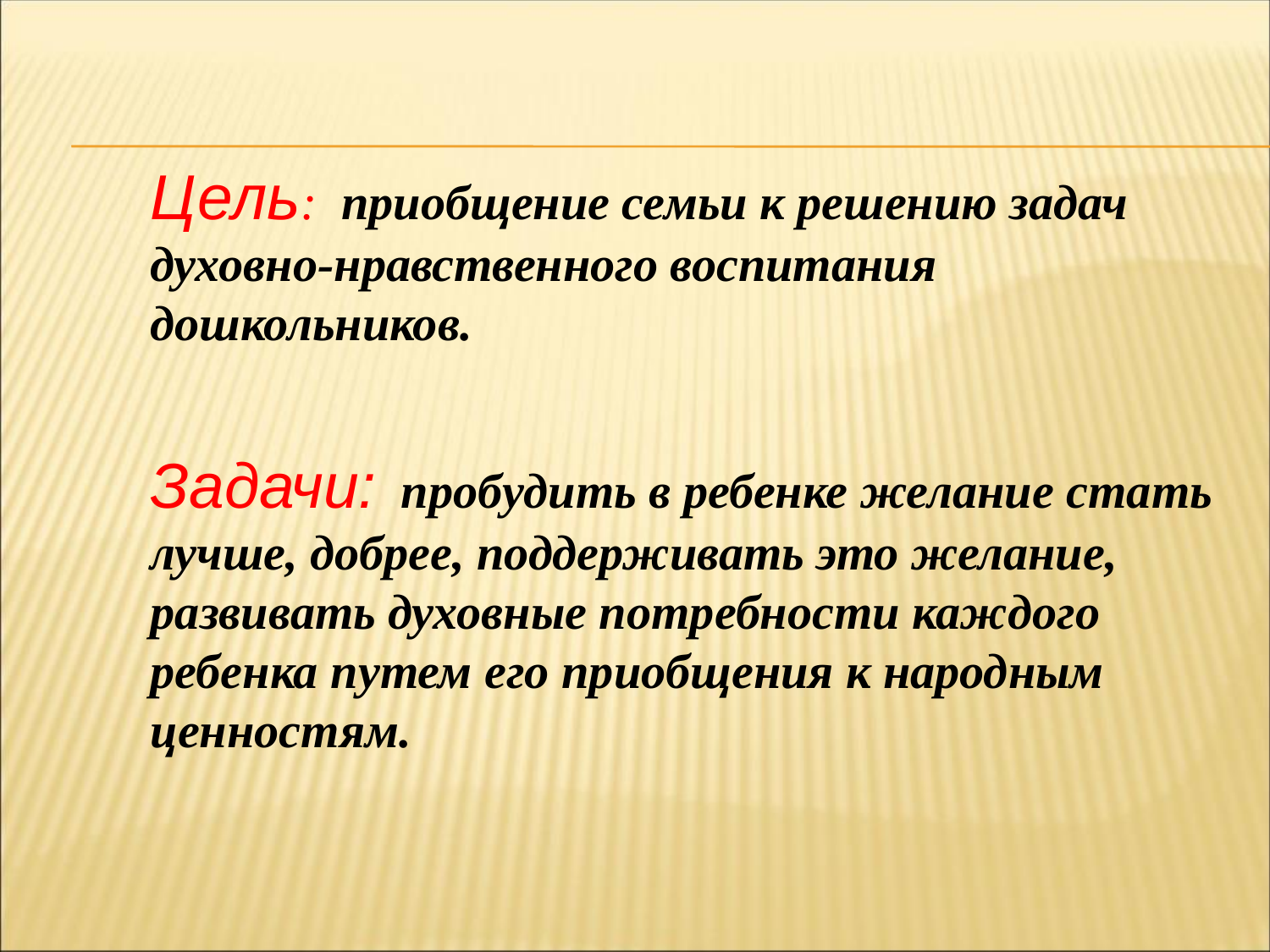

Цель:  приобщение семьи к решению задач духовно-нравственного воспитания дошкольников.
Задачи:  пробудить в ребенке желание стать лучше, добрее, поддерживать это желание, развивать духовные потребности каждого ребенка путем его приобщения к народным ценностям.